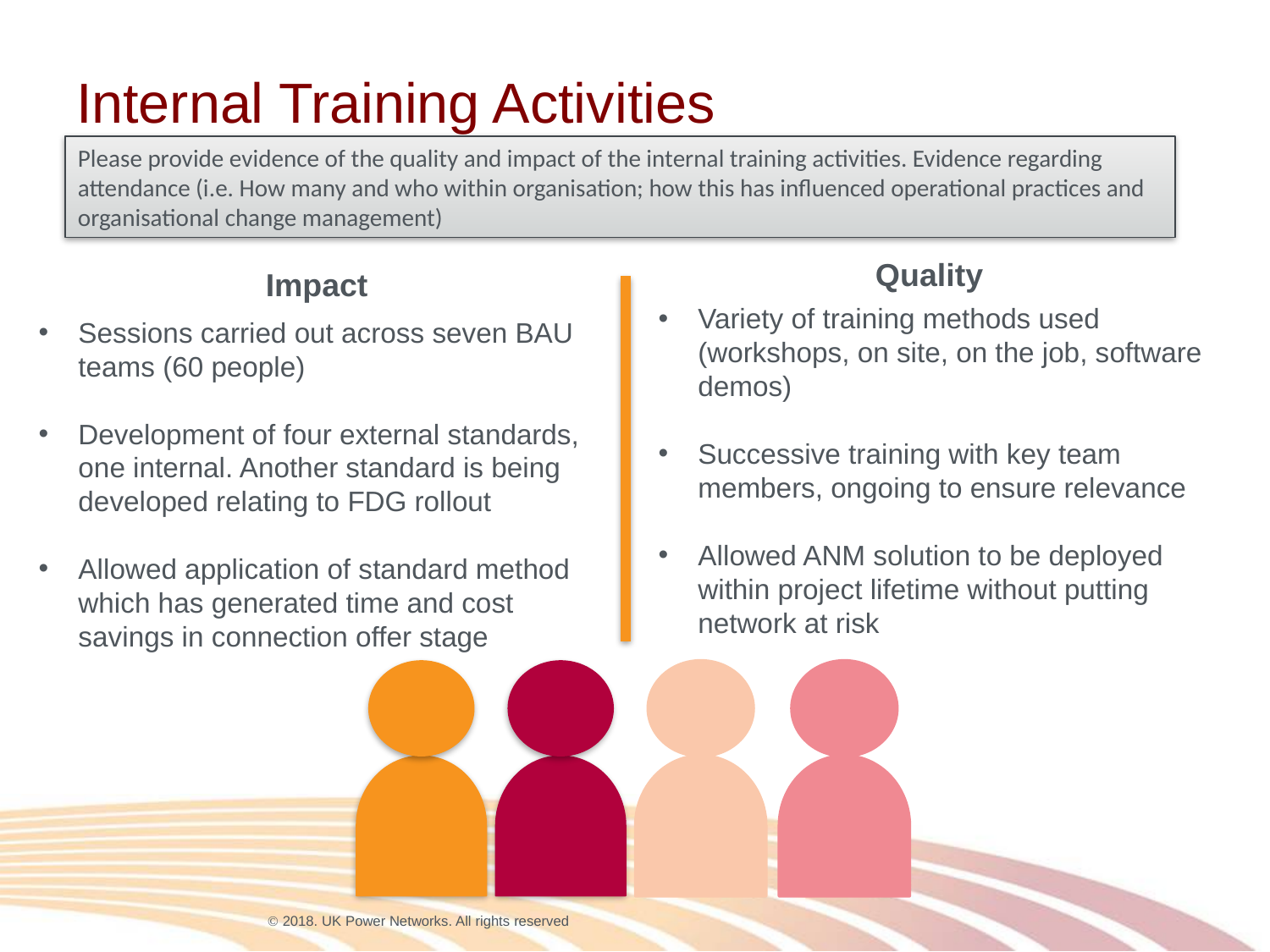

# Internal Training Activities
Please provide evidence of the quality and impact of the internal training activities. Evidence regarding attendance (i.e. How many and who within organisation; how this has influenced operational practices and organisational change management)
Quality
Impact
Variety of training methods used (workshops, on site, on the job, software demos)

Successive training with key team members, ongoing to ensure relevance

Allowed ANM solution to be deployed within project lifetime without putting network at risk

Sessions carried out across seven BAU teams (60 people)

Development of four external standards, one internal. Another standard is being developed relating to FDG rollout

Allowed application of standard method which has generated time and cost savings in connection offer stage